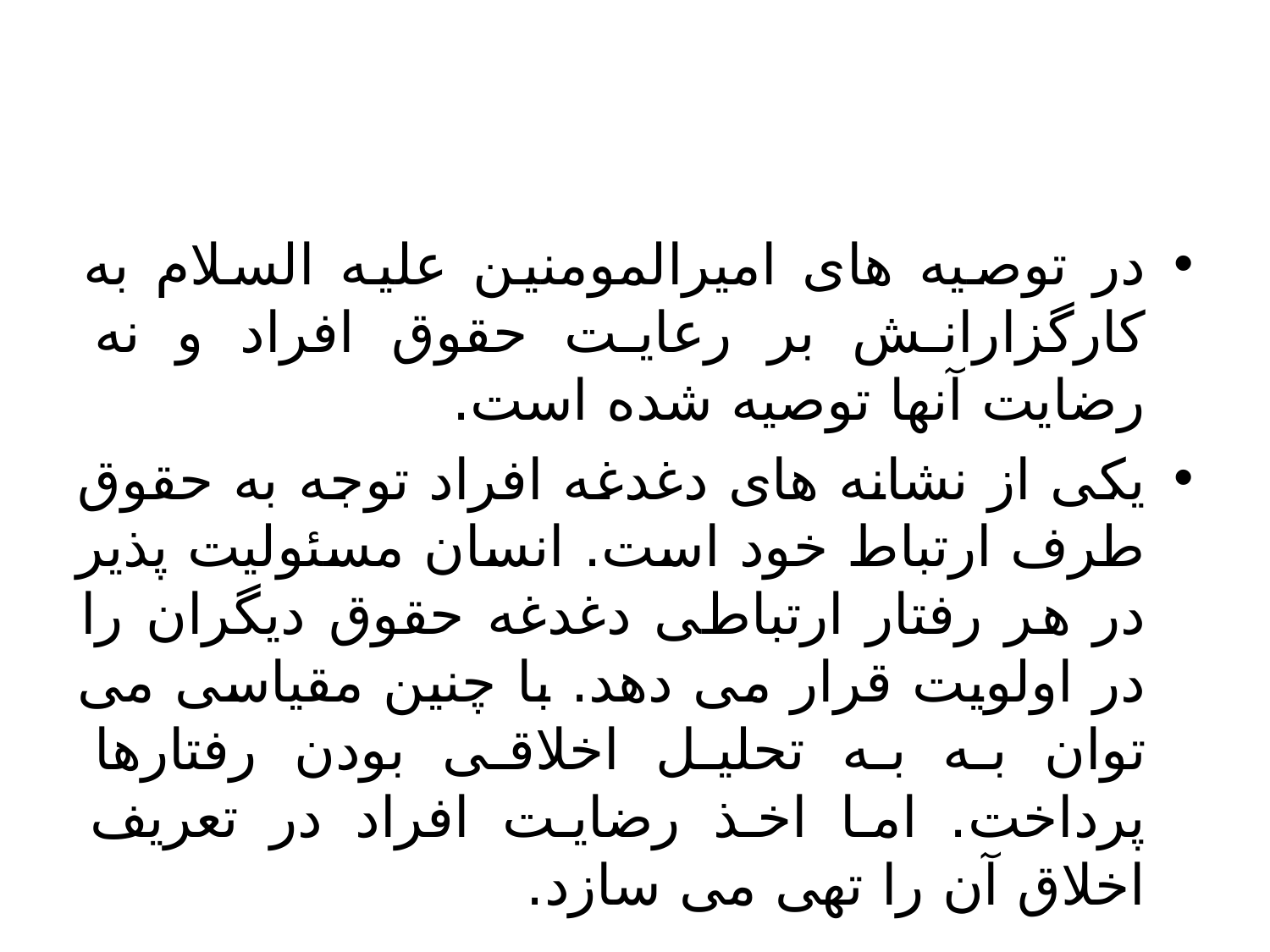

#
در توصیه های امیرالمومنین علیه السلام به کارگزارانش بر رعایت حقوق افراد و نه رضایت آنها توصیه شده است.
یکی از نشانه های دغدغه افراد توجه به حقوق طرف ارتباط خود است. انسان مسئولیت پذیر در هر رفتار ارتباطی دغدغه حقوق دیگران را در اولویت قرار می دهد. با چنین مقیاسی می توان به به تحلیل اخلاقی بودن رفتارها پرداخت. اما اخذ رضایت افراد در تعریف اخلاق آن را تهی می سازد.